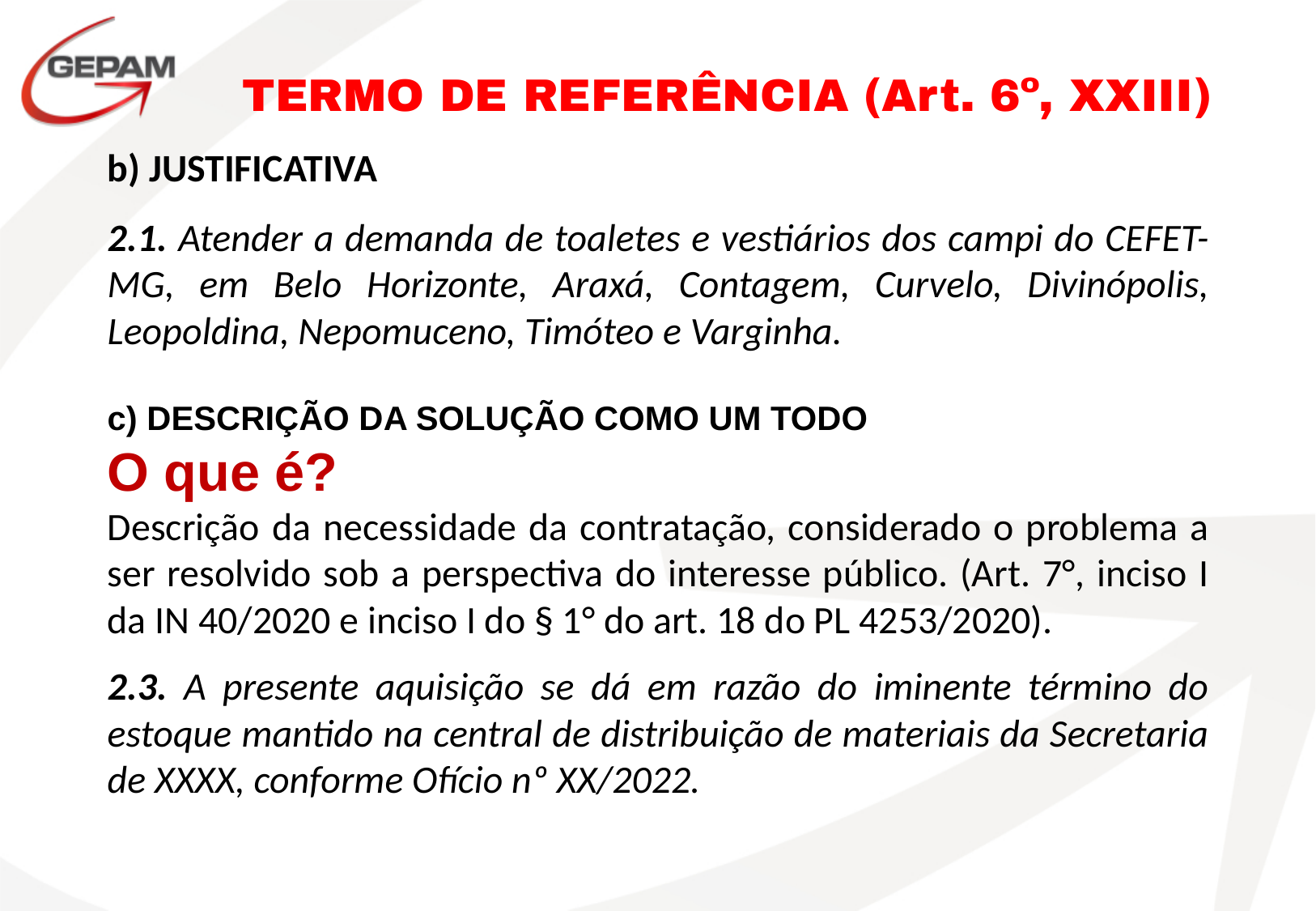

TERMO DE REFERÊNCIA (Art. 6º, XXIII)
b) JUSTIFICATIVA
2.1. Atender a demanda de toaletes e vestiários dos campi do CEFET-MG, em Belo Horizonte, Araxá, Contagem, Curvelo, Divinópolis, Leopoldina, Nepomuceno, Timóteo e Varginha.

c) DESCRIÇÃO DA SOLUÇÃO COMO UM TODO
O que é?
Descrição da necessidade da contratação, considerado o problema a ser resolvido sob a perspectiva do interesse público. (Art. 7°, inciso I da IN 40/2020 e inciso I do § 1° do art. 18 do PL 4253/2020).

2.3. A presente aquisição se dá em razão do iminente término do estoque mantido na central de distribuição de materiais da Secretaria de XXXX, conforme Ofício nº XX/2022.